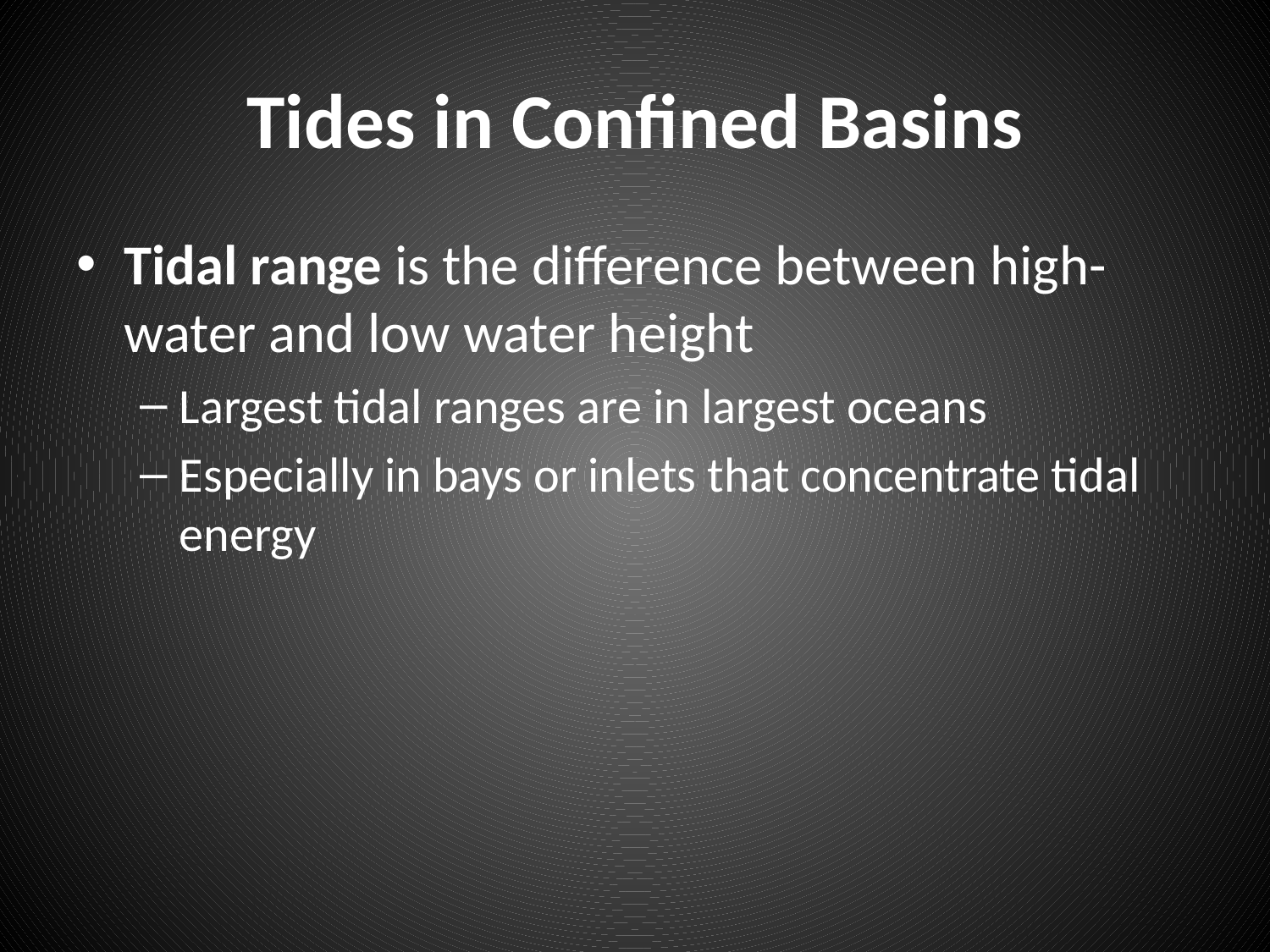

# Tides in Confined Basins
Tidal range is the difference between high-water and low water height
Largest tidal ranges are in largest oceans
Especially in bays or inlets that concentrate tidal energy